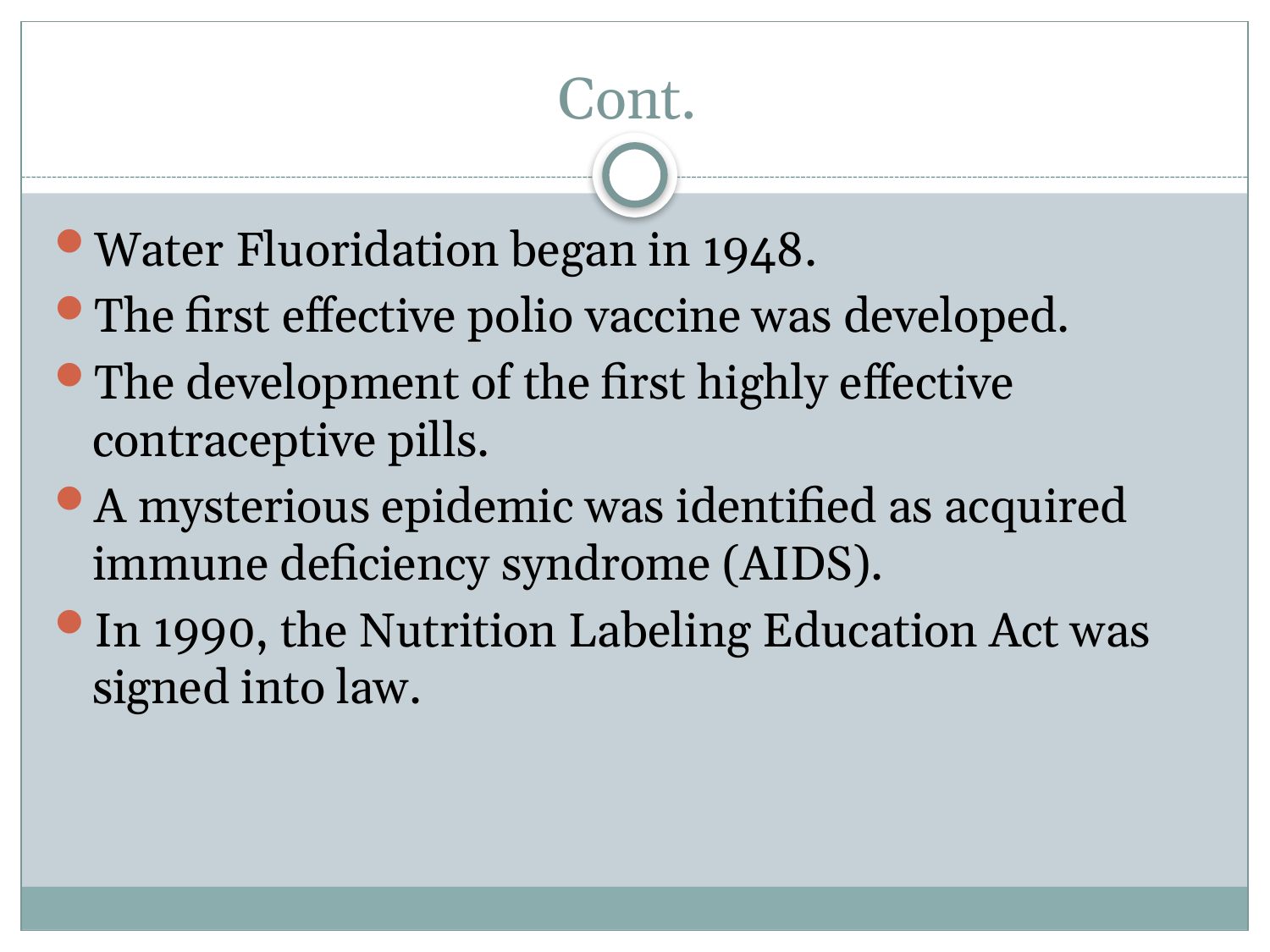

# Cont.
Water Fluoridation began in 1948.
The first effective polio vaccine was developed.
The development of the first highly effective contraceptive pills.
A mysterious epidemic was identified as acquired immune deficiency syndrome (AIDS).
In 1990, the Nutrition Labeling Education Act was signed into law.